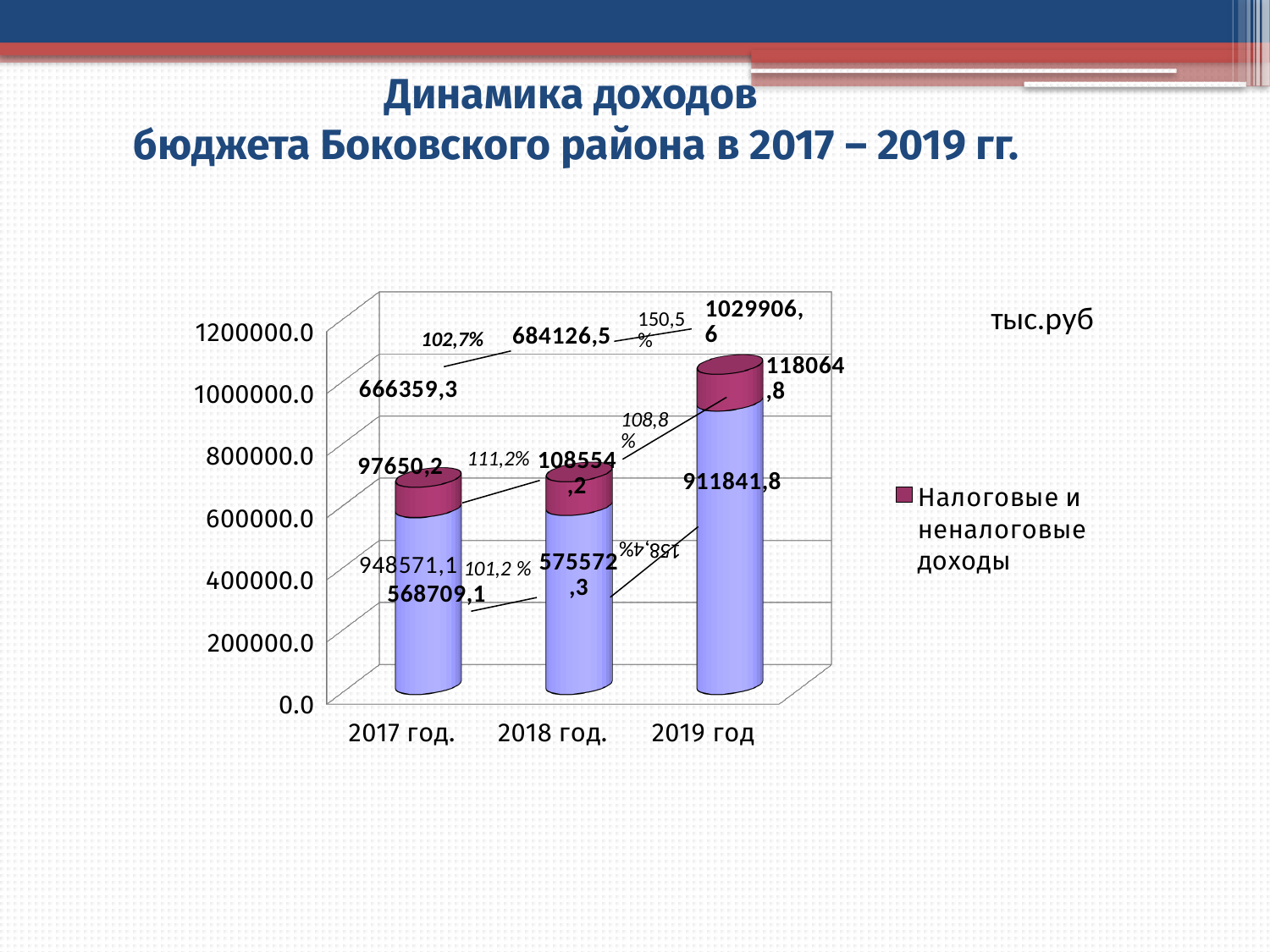

Динамика доходов
 бюджета Боковского района в 2017 – 2019 гг.

[unsupported chart]